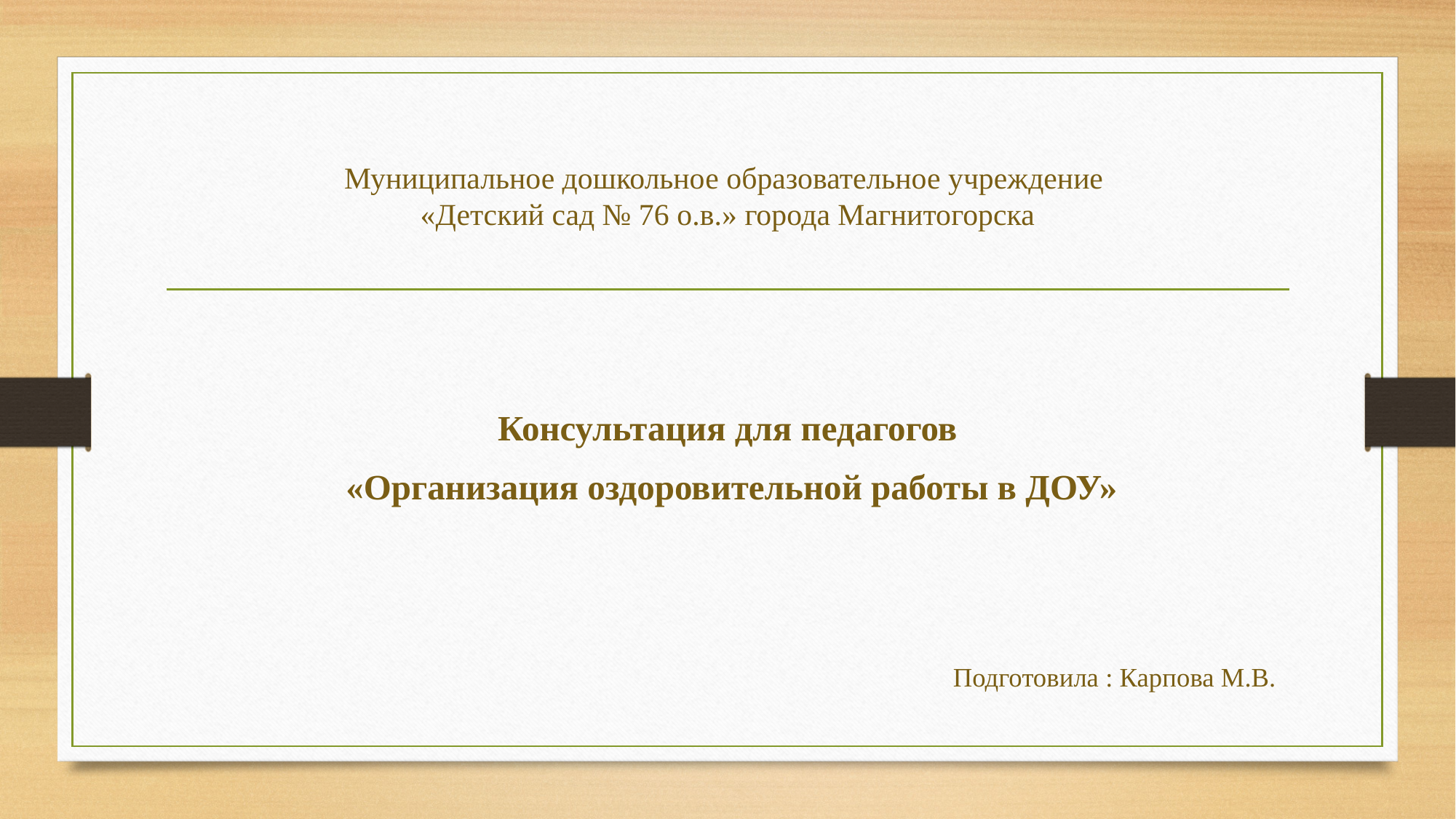

# Муниципальное дошкольное образовательное учреждение «Детский сад № 76 о.в.» города Магнитогорска

Консультация для педагогов
 «Организация оздоровительной работы в ДОУ»

                                                                                                                     Подготовила : Карпова М.В.